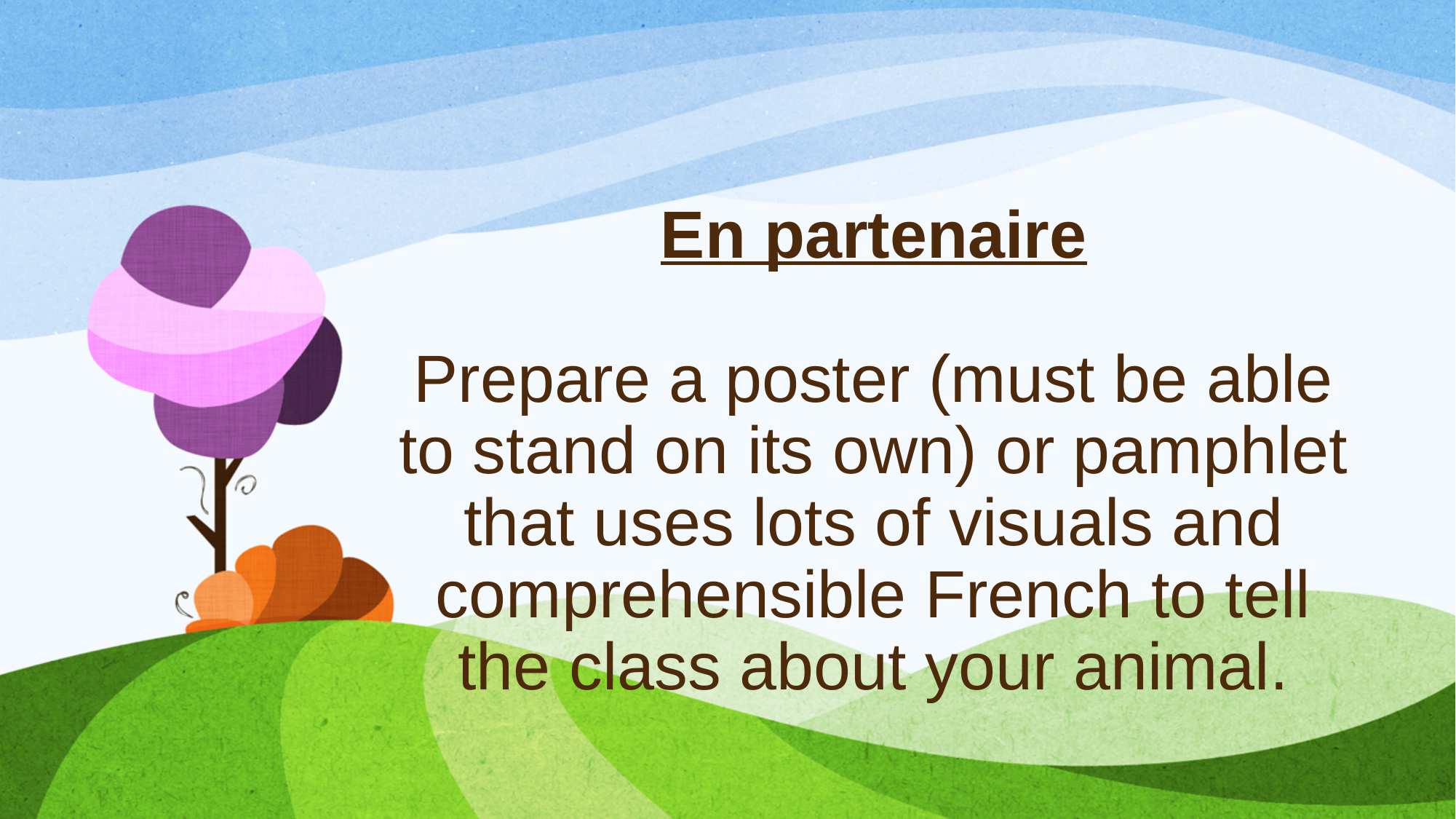

# En partenaire Prepare a poster (must be able to stand on its own) or pamphlet that uses lots of visuals and comprehensible French to tell the class about your animal.